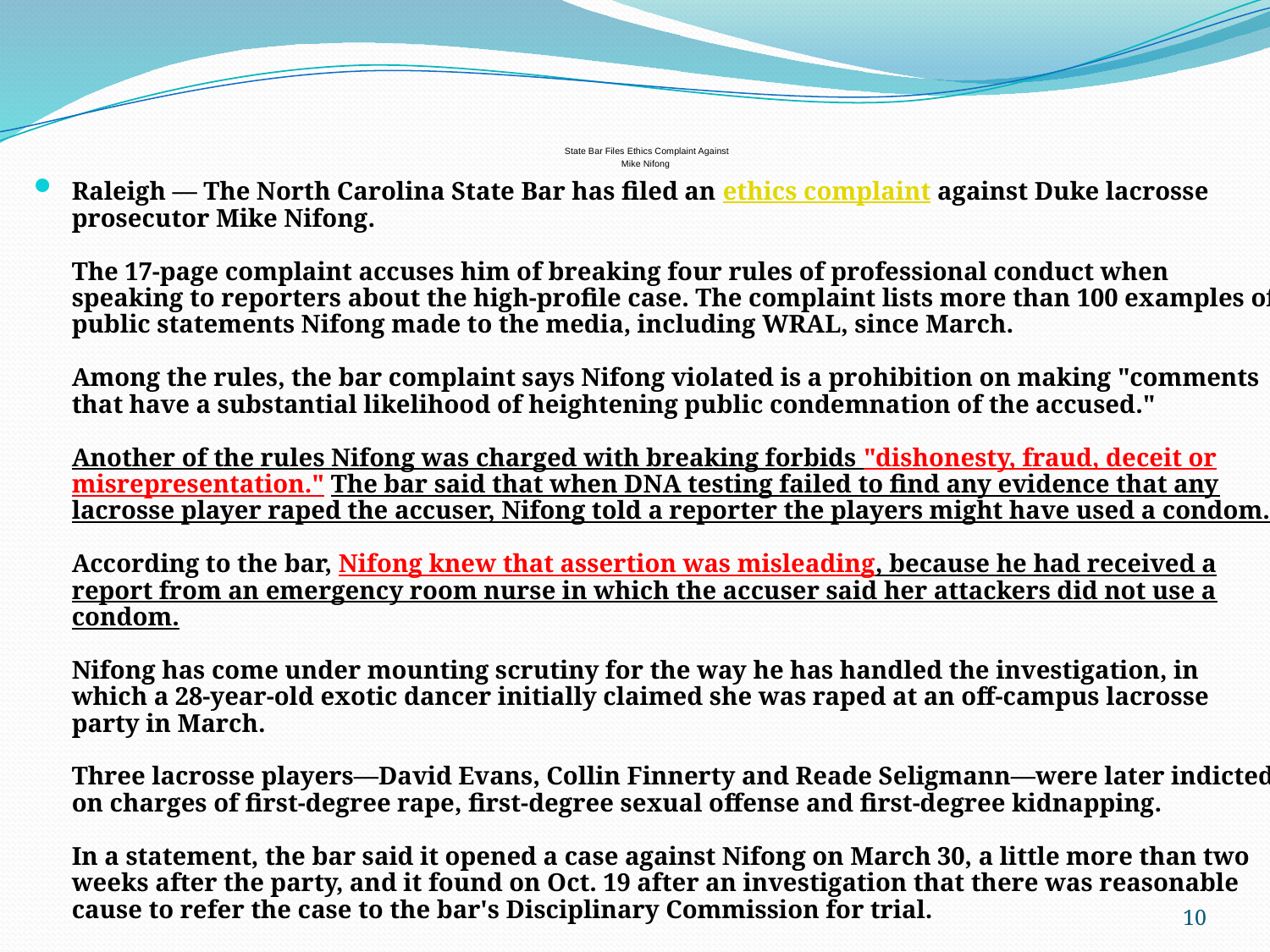

# State Bar Files Ethics Complaint Against Mike Nifong
Raleigh — The North Carolina State Bar has filed an ethics complaint against Duke lacrosse prosecutor Mike Nifong.
The 17-page complaint accuses him of breaking four rules of professional conduct when speaking to reporters about the high-profile case. The complaint lists more than 100 examples of public statements Nifong made to the media, including WRAL, since March.
Among the rules, the bar complaint says Nifong violated is a prohibition on making "comments that have a substantial likelihood of heightening public condemnation of the accused."
Another of the rules Nifong was charged with breaking forbids "dishonesty, fraud, deceit or misrepresentation." The bar said that when DNA testing failed to find any evidence that any lacrosse player raped the accuser, Nifong told a reporter the players might have used a condom.
According to the bar, Nifong knew that assertion was misleading, because he had received a report from an emergency room nurse in which the accuser said her attackers did not use a condom.
Nifong has come under mounting scrutiny for the way he has handled the investigation, in which a 28-year-old exotic dancer initially claimed she was raped at an off-campus lacrosse party in March.
Three lacrosse players—David Evans, Collin Finnerty and Reade Seligmann—were later indicted on charges of first-degree rape, first-degree sexual offense and first-degree kidnapping.
In a statement, the bar said it opened a case against Nifong on March 30, a little more than two weeks after the party, and it found on Oct. 19 after an investigation that there was reasonable cause to refer the case to the bar's Disciplinary Commission for trial.

10